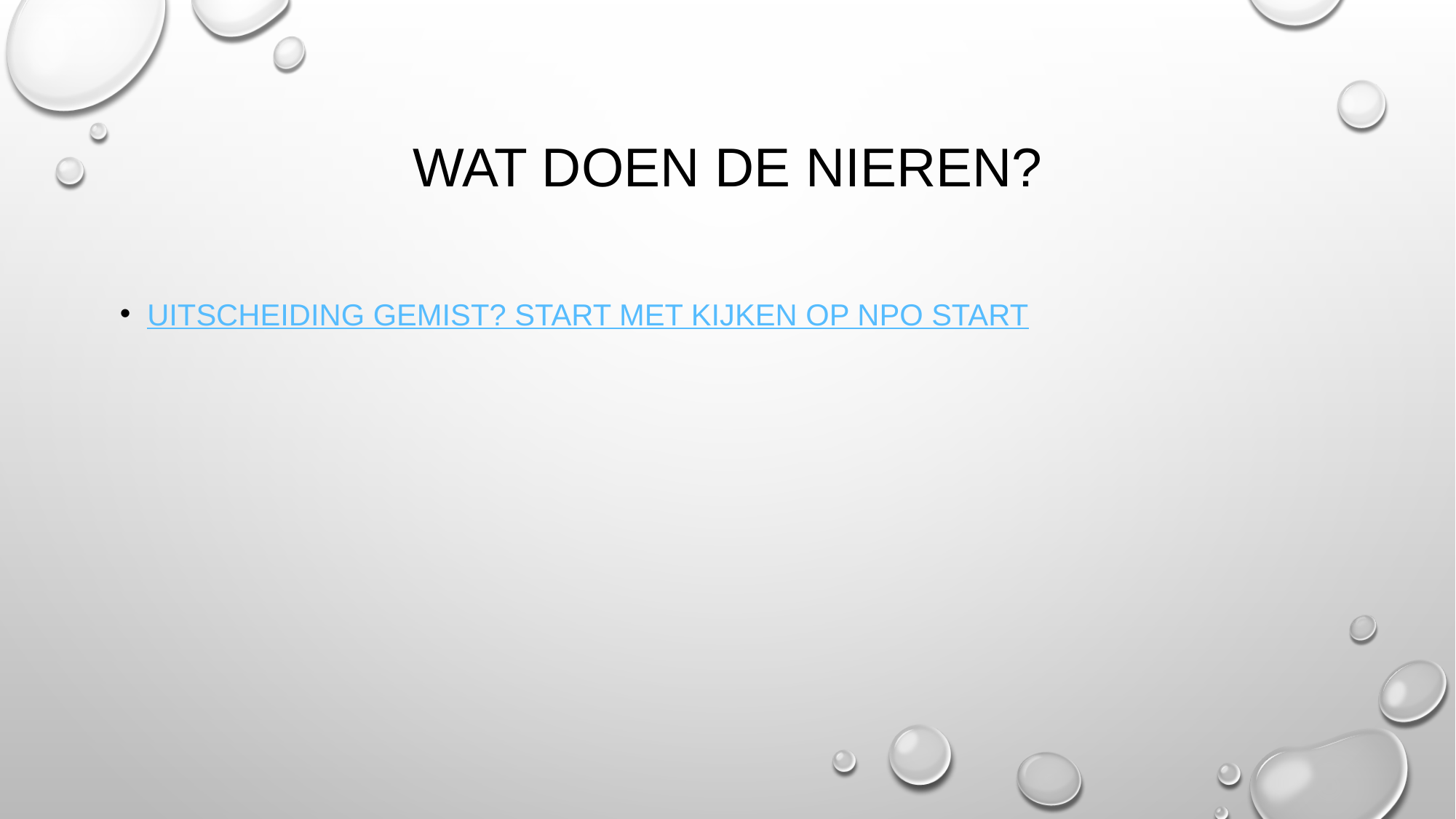

# Wat doen de nieren?
Uitscheiding gemist? Start met kijken op NPO Start